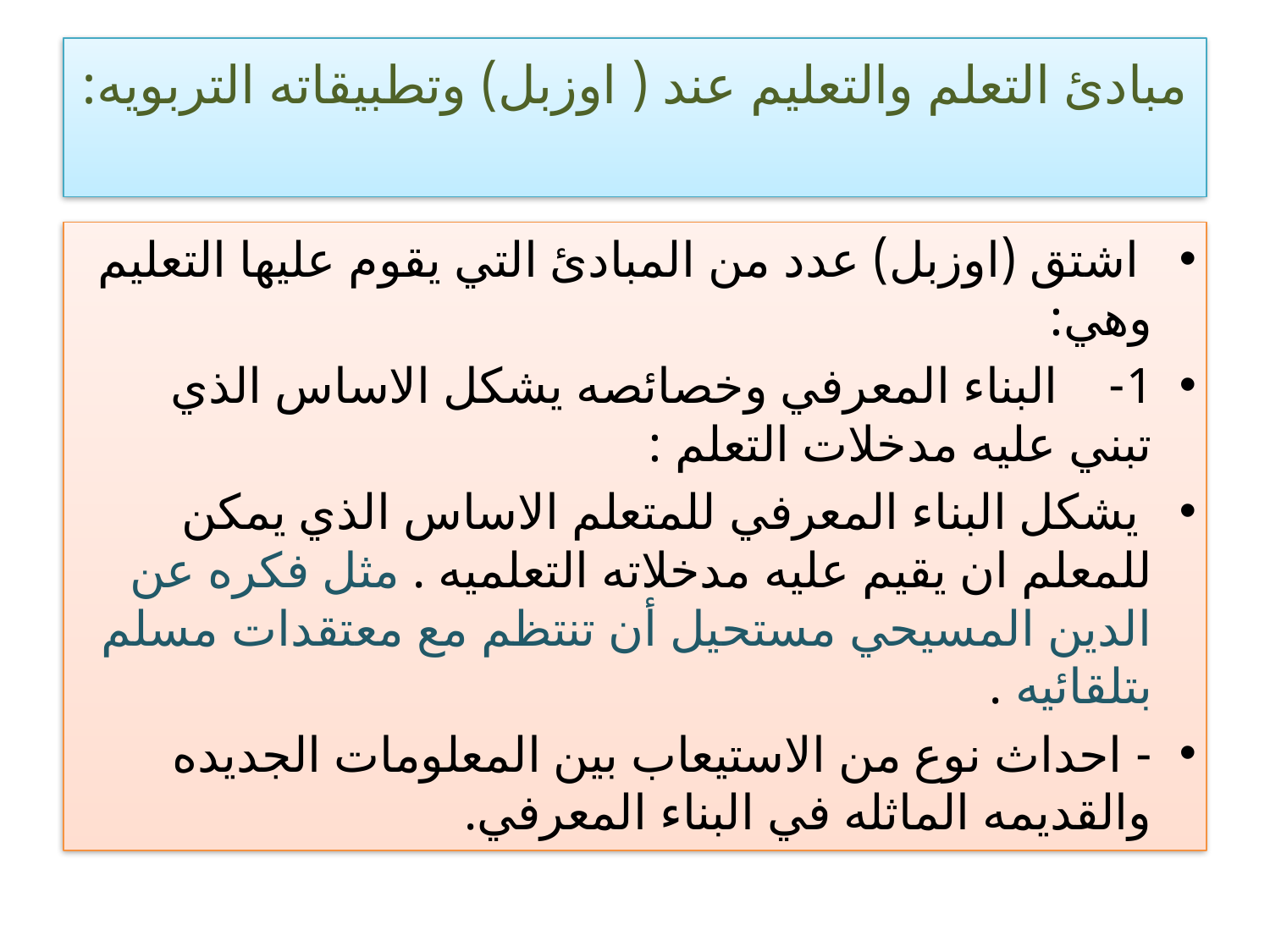

# مبادئ التعلم والتعليم عند ( اوزبل) وتطبيقاته التربويه:
 اشتق (اوزبل) عدد من المبادئ التي يقوم عليها التعليم وهي:
1-    البناء المعرفي وخصائصه يشكل الاساس الذي تبني عليه مدخلات التعلم :
 يشكل البناء المعرفي للمتعلم الاساس الذي يمكن للمعلم ان يقيم عليه مدخلاته التعلميه . مثل فكره عن الدين المسيحي مستحيل أن تنتظم مع معتقدات مسلم بتلقائيه .
- احداث نوع من الاستيعاب بين المعلومات الجديده والقديمه الماثله في البناء المعرفي.